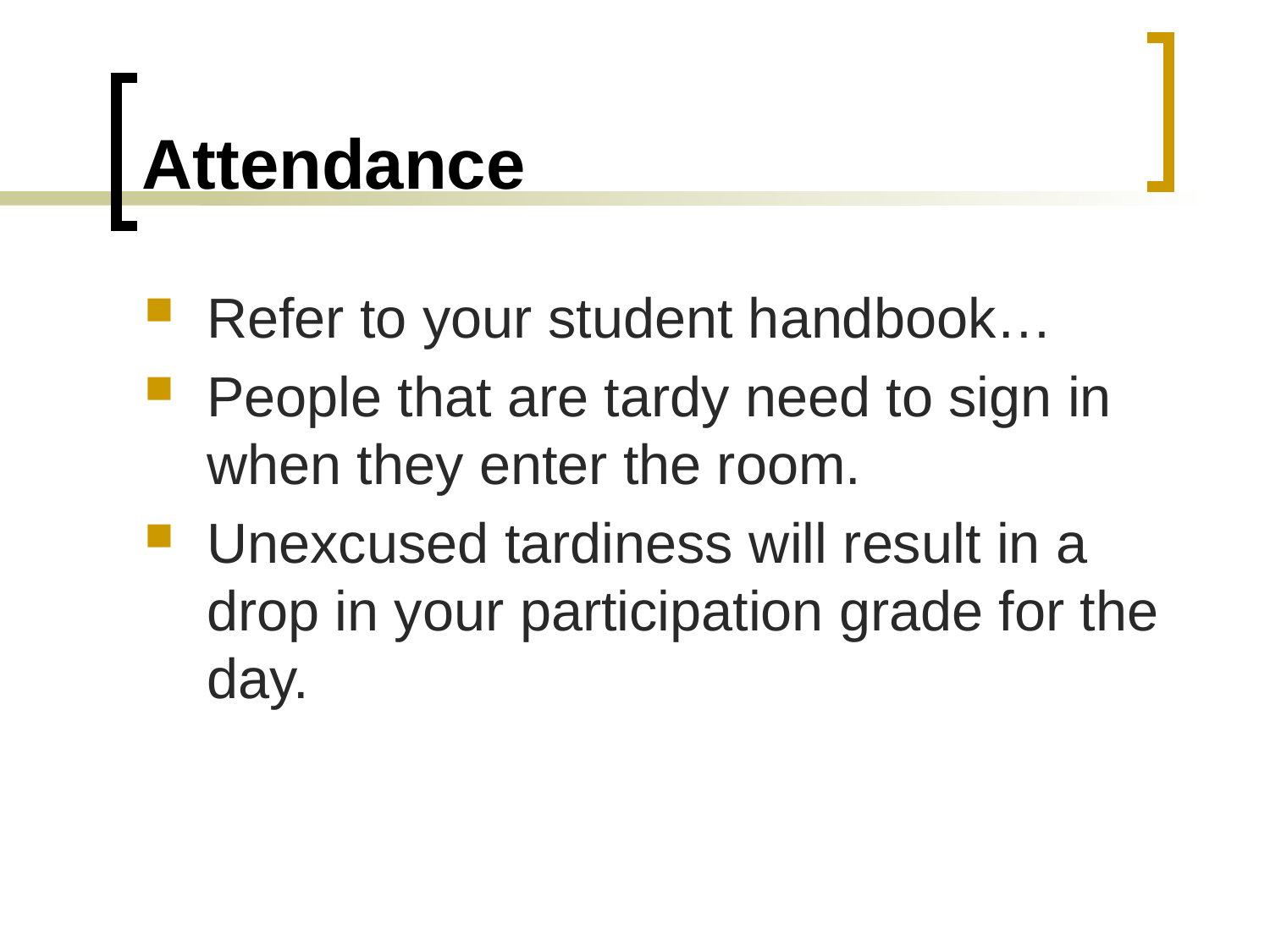

# Attendance
Refer to your student handbook…
People that are tardy need to sign in when they enter the room.
Unexcused tardiness will result in a drop in your participation grade for the day.